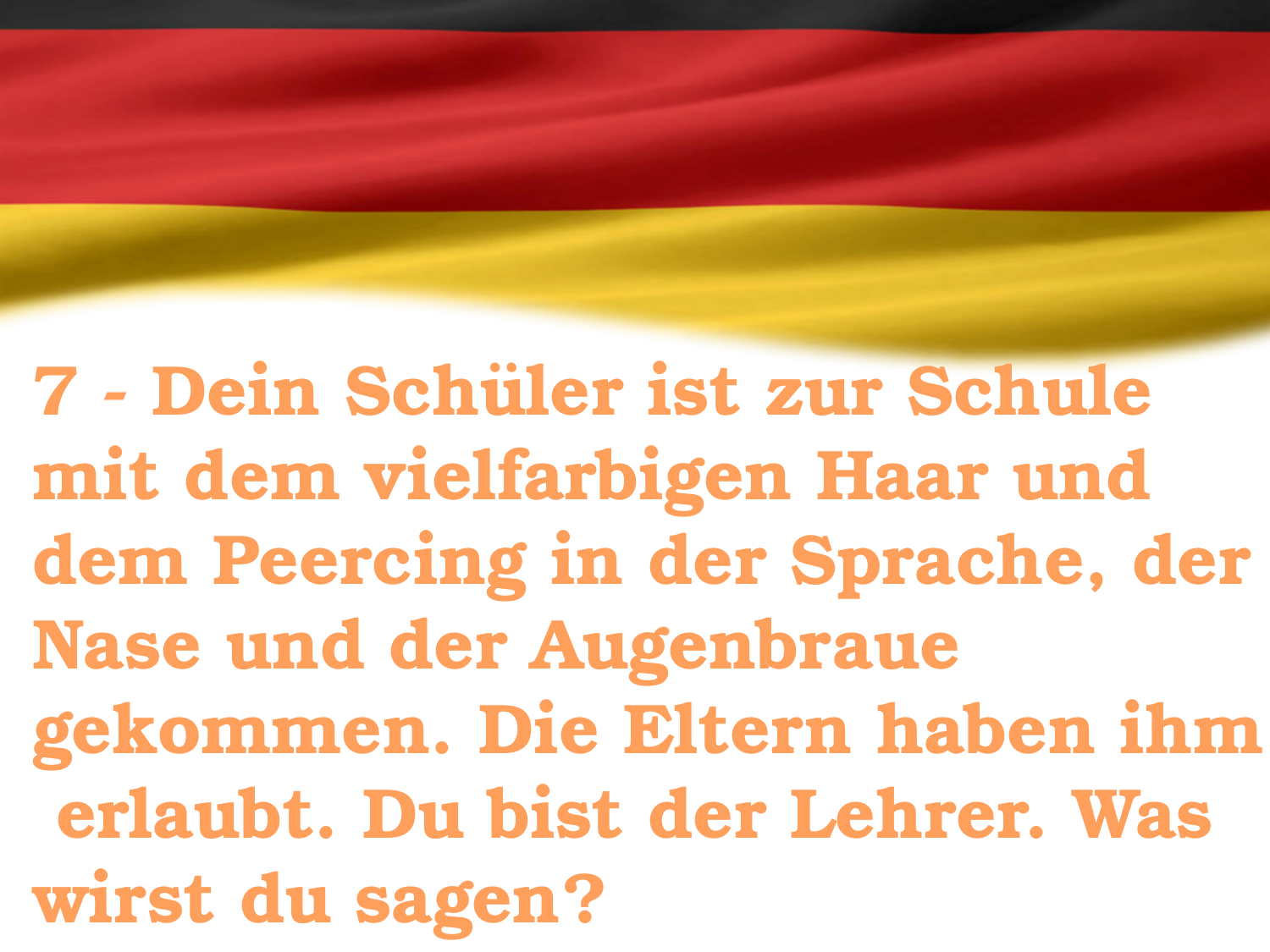

7 - Dein Schüler ist zur Schule mit dem vielfarbigen Haar und dem Peercing in der Sprache, der Nase und der Augenbraue gekommen. Die Eltern haben ihm  erlaubt. Du bist der Lehrer. Was wirst du sagen?